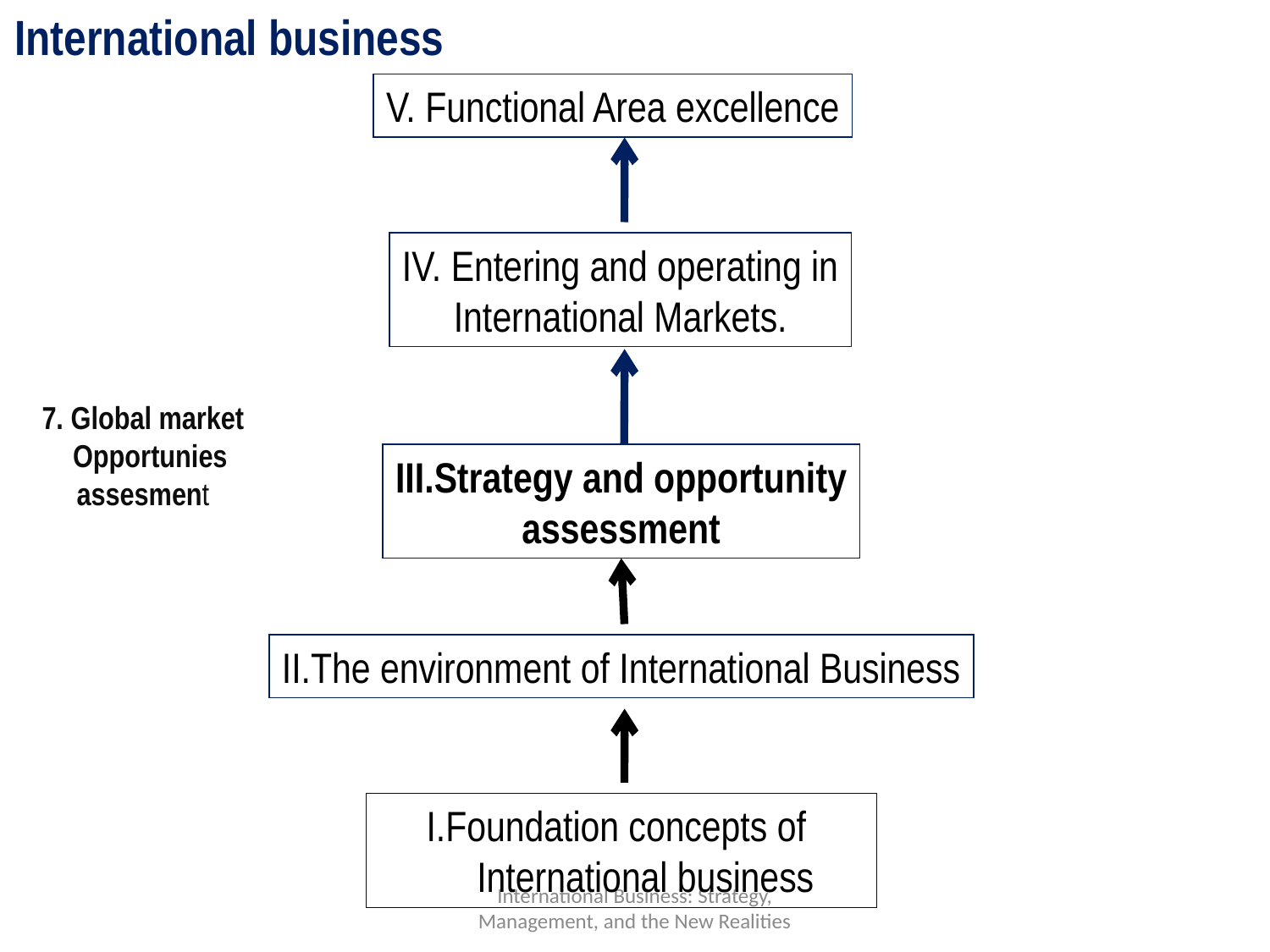

International business
V. Functional Area excellence
IV. Entering and operating in
International Markets.
7. Global market
    Opportunies   assesment
III.Strategy and opportunity
assessment
II.The environment of International Business
I.Foundation concepts of
     International business
International Business: Strategy, Management, and the New Realities